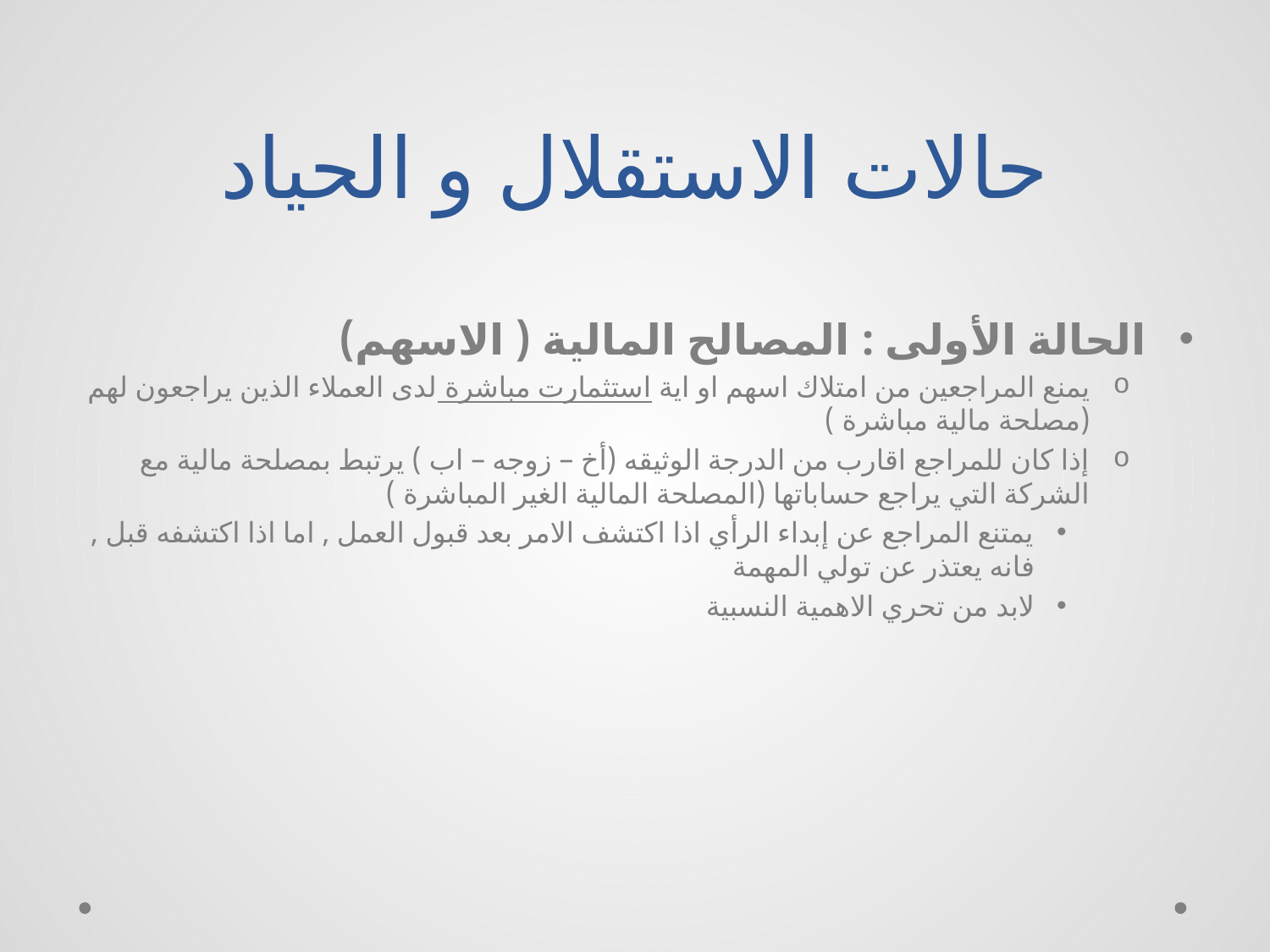

# حالات الاستقلال و الحياد
الحالة الأولى : المصالح المالية ( الاسهم)
يمنع المراجعين من امتلاك اسهم او اية استثمارت مباشرة لدى العملاء الذين يراجعون لهم (مصلحة مالية مباشرة )
إذا كان للمراجع اقارب من الدرجة الوثيقه (أخ – زوجه – اب ) يرتبط بمصلحة مالية مع الشركة التي يراجع حساباتها (المصلحة المالية الغير المباشرة )
يمتنع المراجع عن إبداء الرأي اذا اكتشف الامر بعد قبول العمل , اما اذا اكتشفه قبل , فانه يعتذر عن تولي المهمة
لابد من تحري الاهمية النسبية